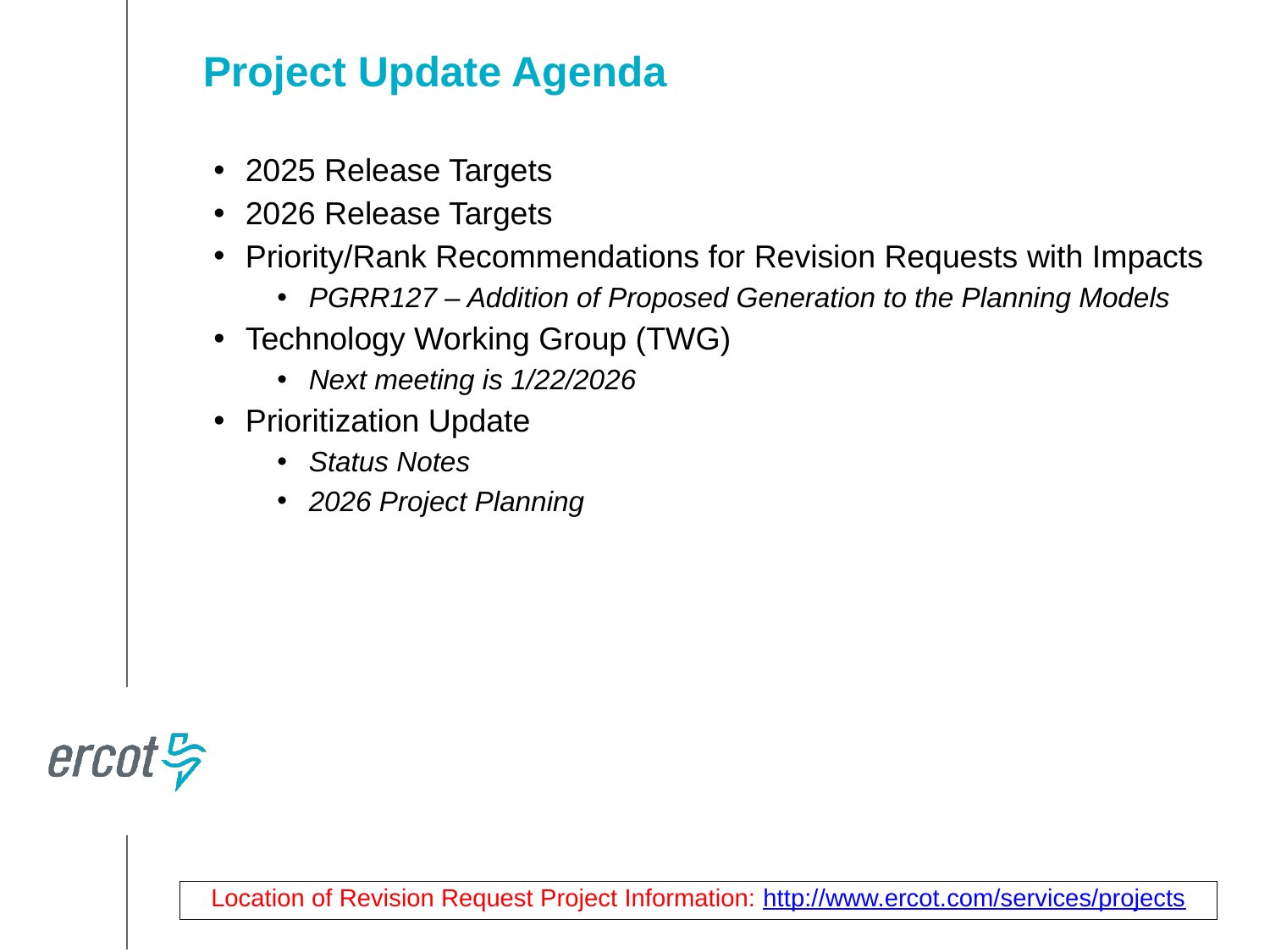

Project Update Agenda
2025 Release Targets
2026 Release Targets
Priority/Rank Recommendations for Revision Requests with Impacts
PGRR127 – Addition of Proposed Generation to the Planning Models
Technology Working Group (TWG)
Next meeting is 1/22/2026
Prioritization Update
Status Notes
2026 Project Planning
Location of Revision Request Project Information: http://www.ercot.com/services/projects